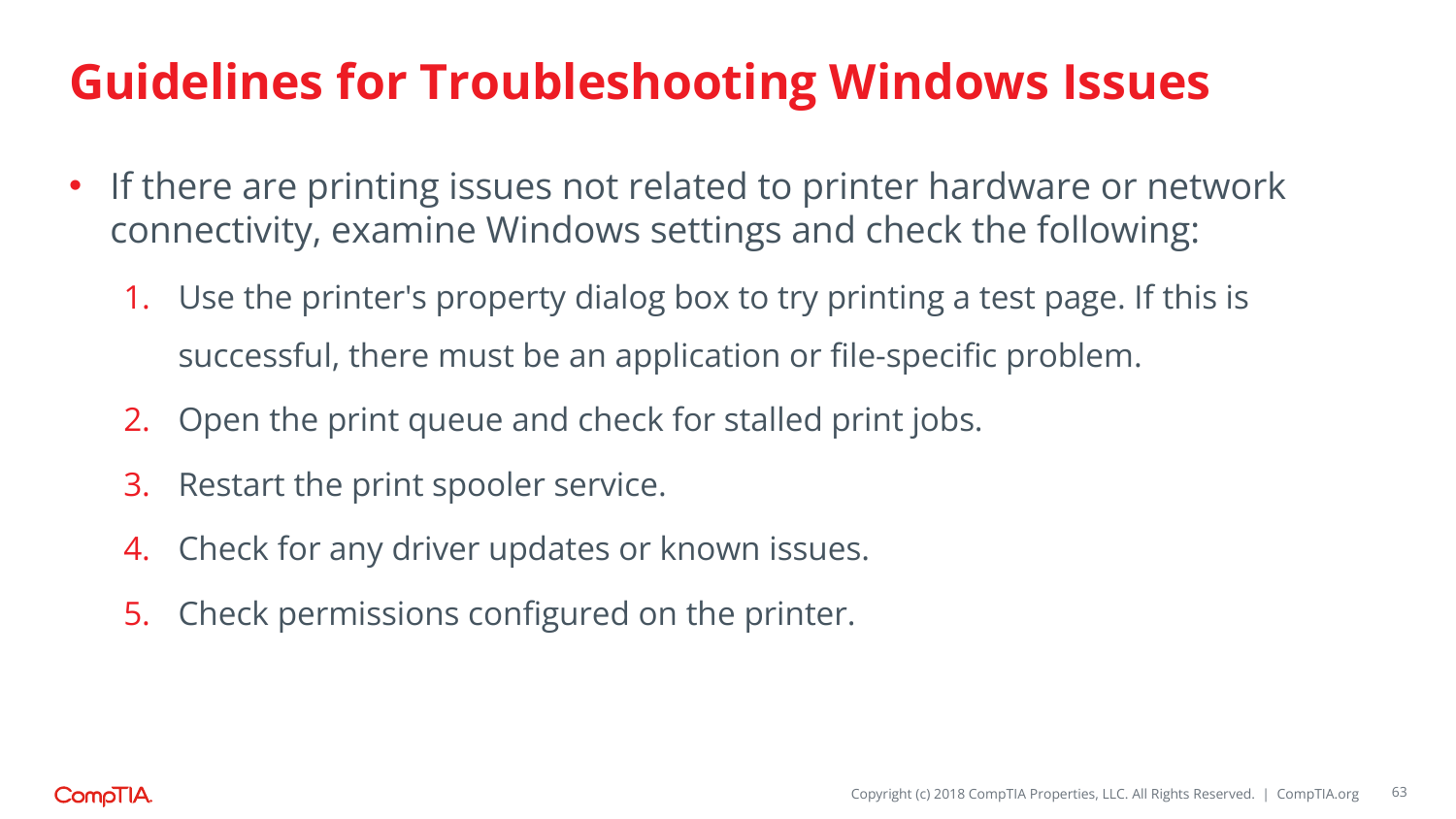

# Guidelines for Troubleshooting Windows Issues
If there are printing issues not related to printer hardware or network connectivity, examine Windows settings and check the following:
Use the printer's property dialog box to try printing a test page. If this is successful, there must be an application or file-specific problem.
Open the print queue and check for stalled print jobs.
Restart the print spooler service.
Check for any driver updates or known issues.
Check permissions configured on the printer.
63